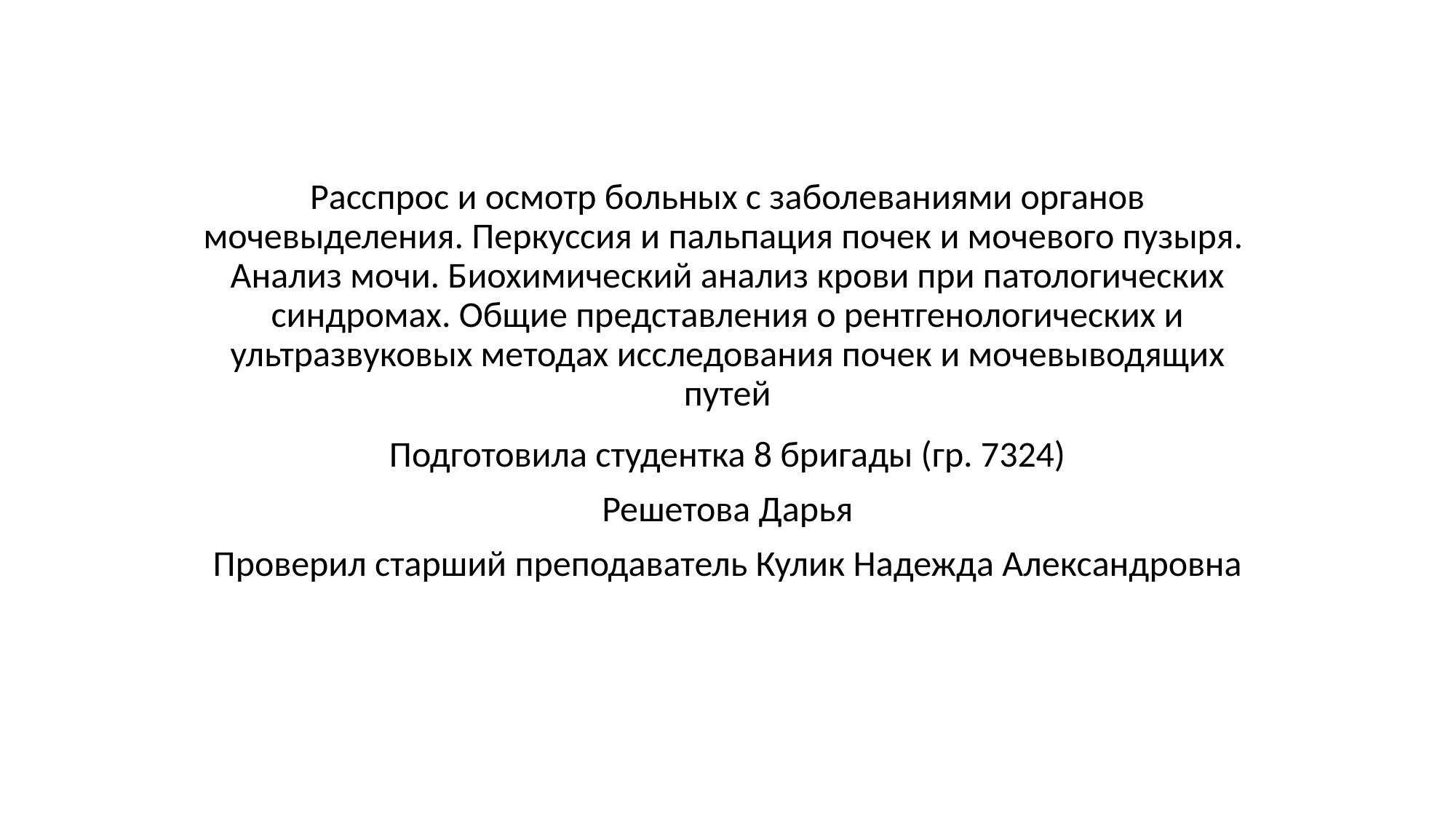

# Расспрос и осмотр больных с заболеваниями органов мочевыделения. Перкуссия и пальпация почек и мочевого пузыря. Анализ мочи. Биохимический анализ крови при патологических синдромах. Общие представления о рентгенологических и ультразвуковых методах исследования почек и мочевыводящих путей
Подготовила студентка 8 бригады (гр. 7324)
Решетова Дарья
Проверил старший преподаватель Кулик Надежда Александровна